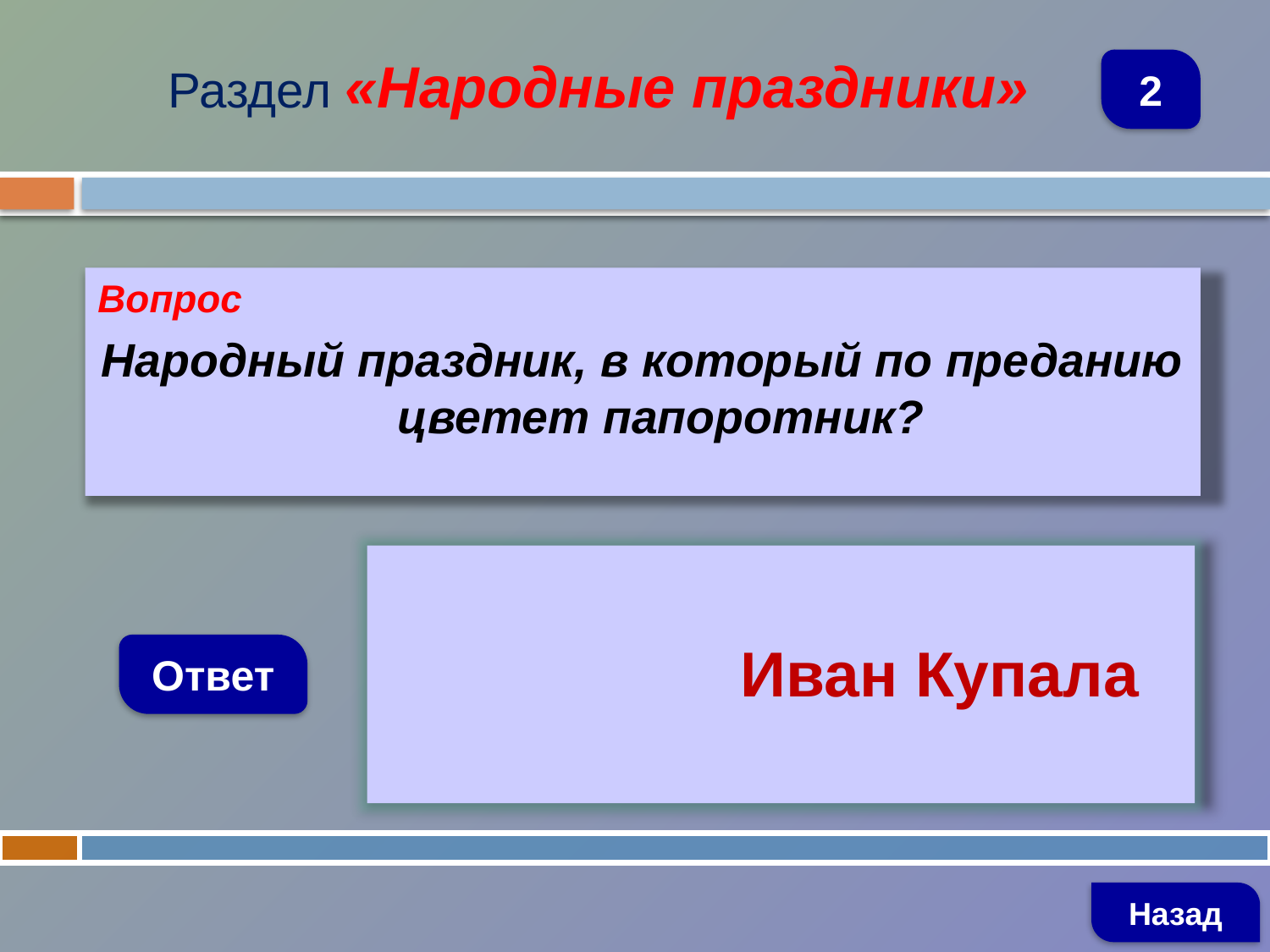

Раздел «Народные праздники»
2
Вопрос
Народный праздник, в который по преданию цветет папоротник?

                                 Иван Купала
Ответ

Назад